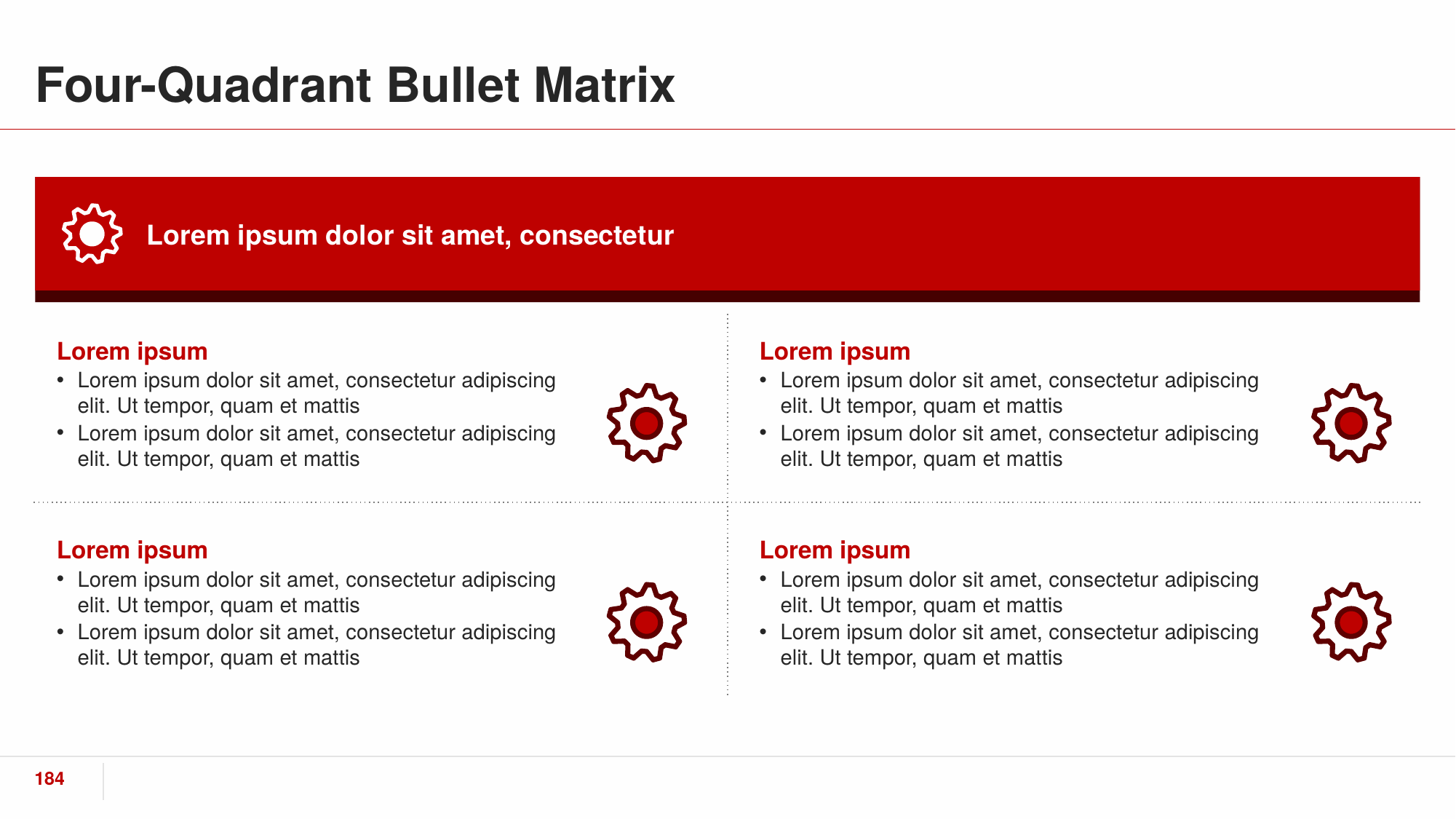

# Four-Quadrant Bullet Matrix

Lorem ipsum dolor sit amet, consectetur

Lorem ipsum
Lorem ipsum dolor sit amet, consectetur adipiscing elit. Ut tempor, quam et mattis
Lorem ipsum dolor sit amet, consectetur adipiscing elit. Ut tempor, quam et mattis
Lorem ipsum
Lorem ipsum dolor sit amet, consectetur adipiscing elit. Ut tempor, quam et mattis
Lorem ipsum dolor sit amet, consectetur adipiscing elit. Ut tempor, quam et mattis

Lorem ipsum
Lorem ipsum dolor sit amet, consectetur adipiscing elit. Ut tempor, quam et mattis
Lorem ipsum dolor sit amet, consectetur adipiscing elit. Ut tempor, quam et mattis
Lorem ipsum
Lorem ipsum dolor sit amet, consectetur adipiscing elit. Ut tempor, quam et mattis
Lorem ipsum dolor sit amet, consectetur adipiscing elit. Ut tempor, quam et mattis

184